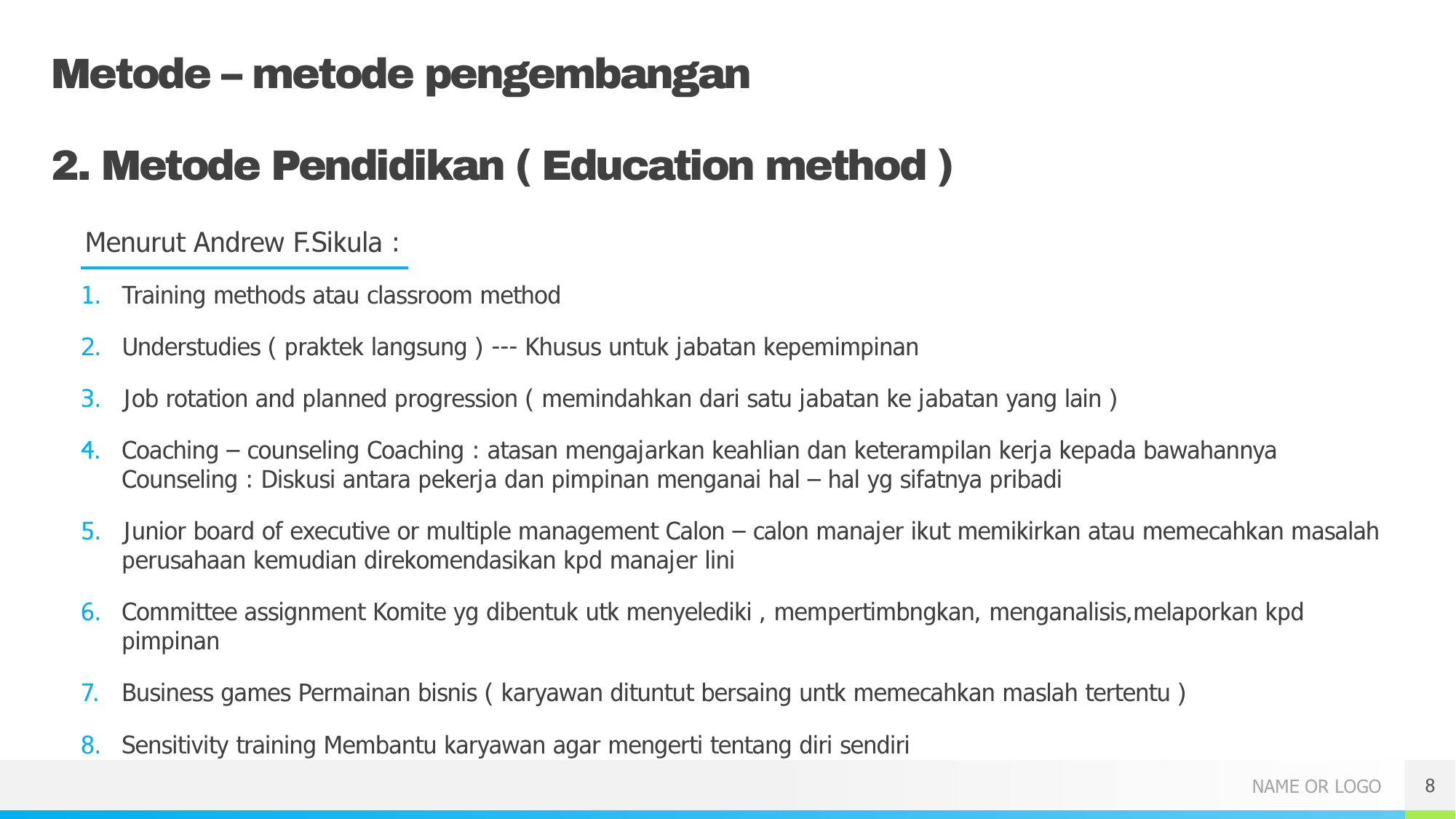

# Metode – metode pengembangan 2. Metode Pendidikan ( Education method )
Menurut Andrew F.Sikula :
Training methods atau classroom method
Understudies ( praktek langsung ) --- Khusus untuk jabatan kepemimpinan
Job rotation and planned progression ( memindahkan dari satu jabatan ke jabatan yang lain )
Coaching – counseling Coaching : atasan mengajarkan keahlian dan keterampilan kerja kepada bawahannya Counseling : Diskusi antara pekerja dan pimpinan menganai hal – hal yg sifatnya pribadi
Junior board of executive or multiple management Calon – calon manajer ikut memikirkan atau memecahkan masalah perusahaan kemudian direkomendasikan kpd manajer lini
Committee assignment Komite yg dibentuk utk menyelediki , mempertimbngkan, menganalisis,melaporkan kpd pimpinan
Business games Permainan bisnis ( karyawan dituntut bersaing untk memecahkan maslah tertentu )
Sensitivity training Membantu karyawan agar mengerti tentang diri sendiri
8